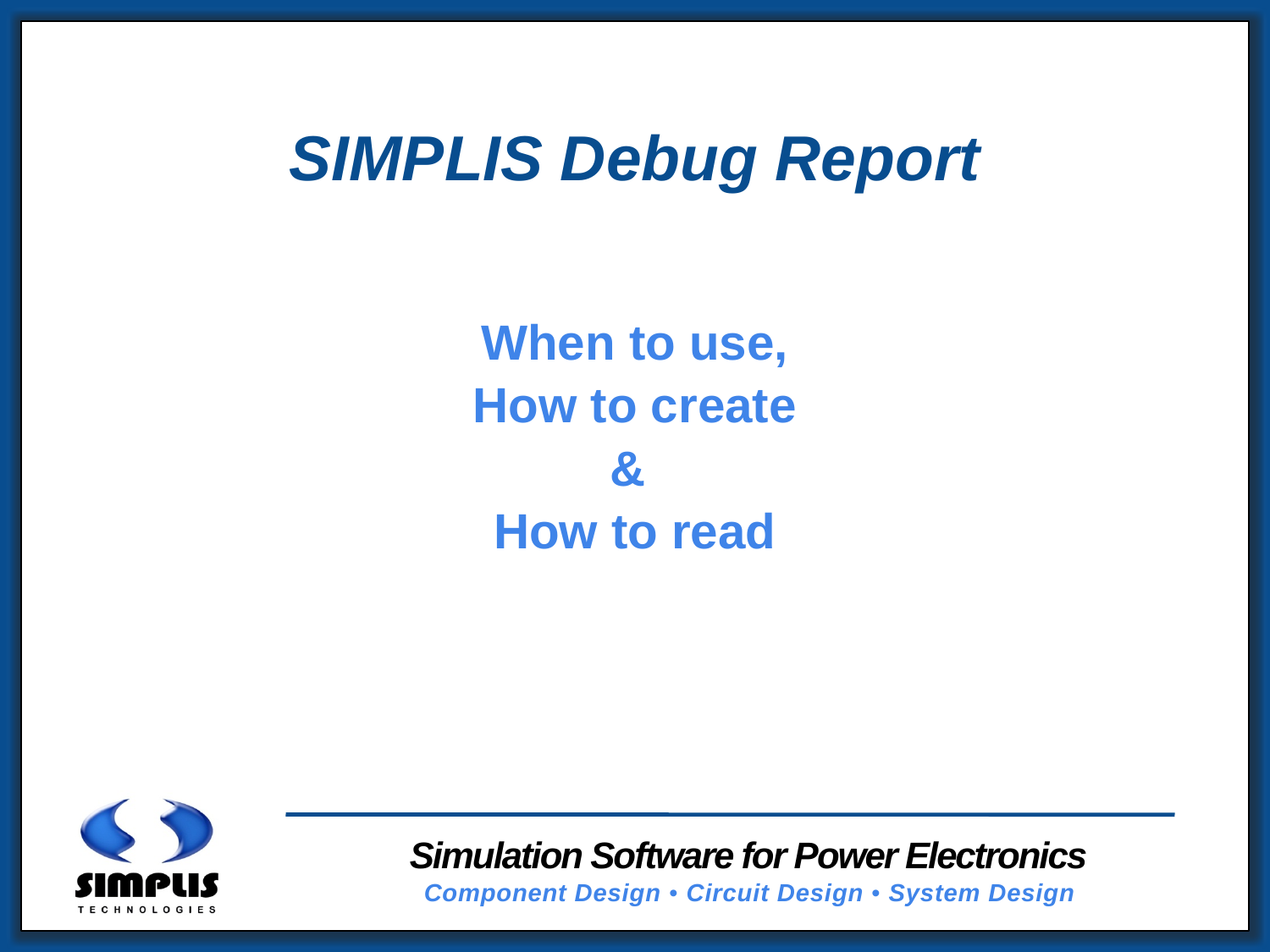

SIMPLIS Debug Report
When to use,
How to create
&
How to read
Simulation Software for Power Electronics
Component Design • Circuit Design • System Design
1